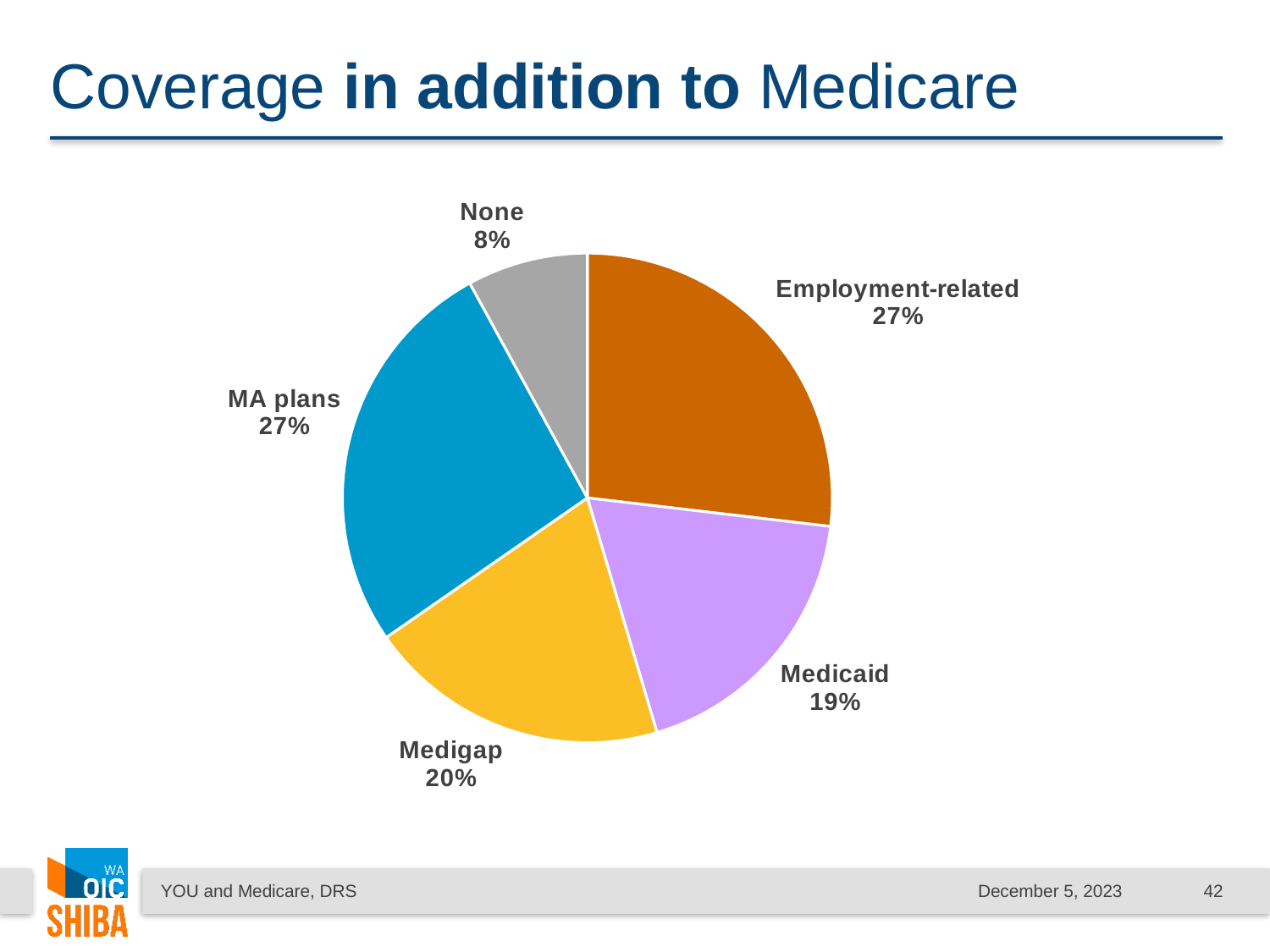

# Coverage in addition to Medicare

### Chart

| Category | Number |
|---|---|
| Employment-related | 15.5 |
| Medicaid | 10.7 |
| Medigap | 11.5 |
| MA plans | 15.4 |
| None | 4.6 |
YOU and Medicare, DRS
December 5, 2023
42